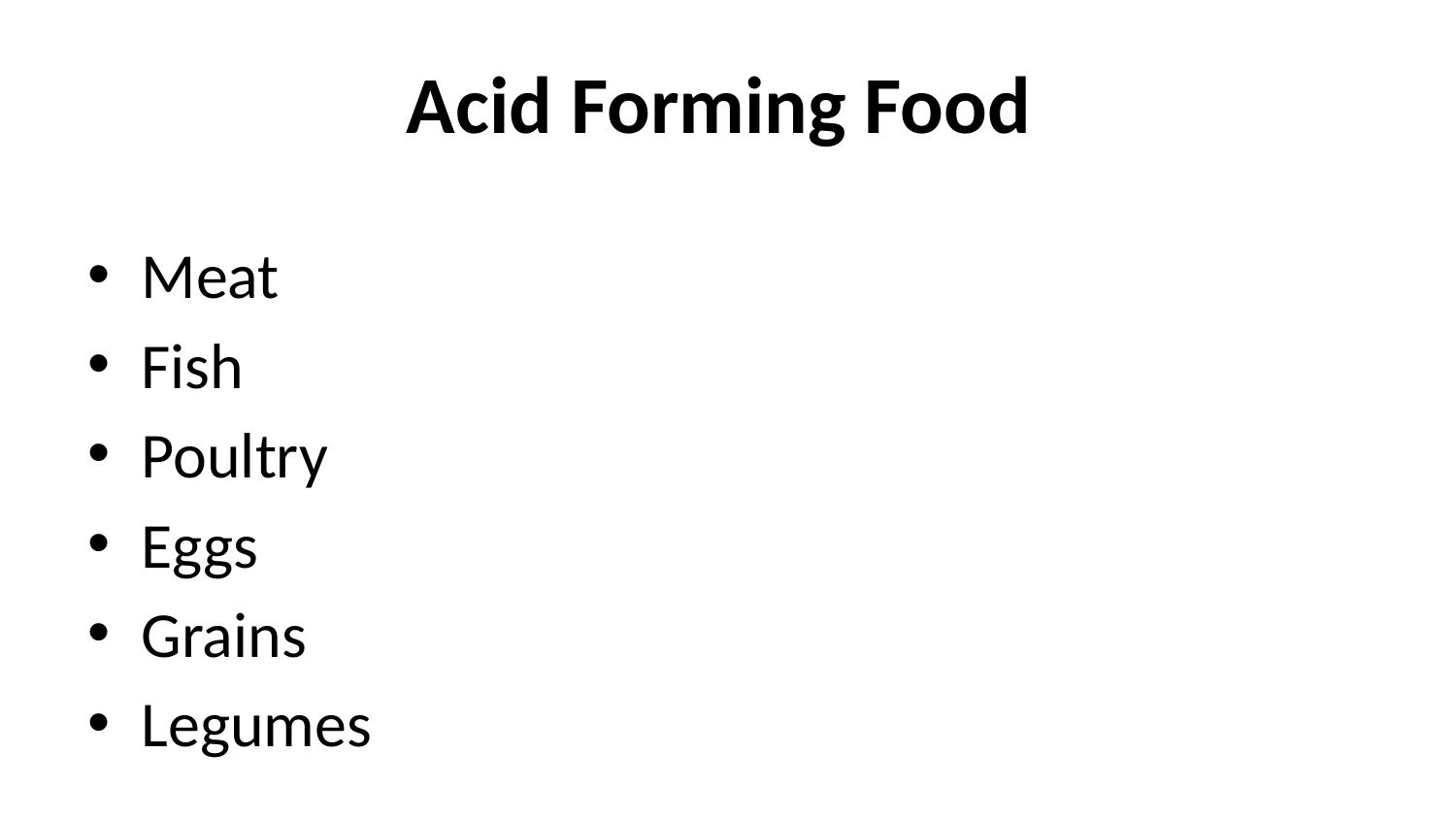

# Acid Forming Food
Meat
Fish
Poultry
Eggs
Grains
Legumes